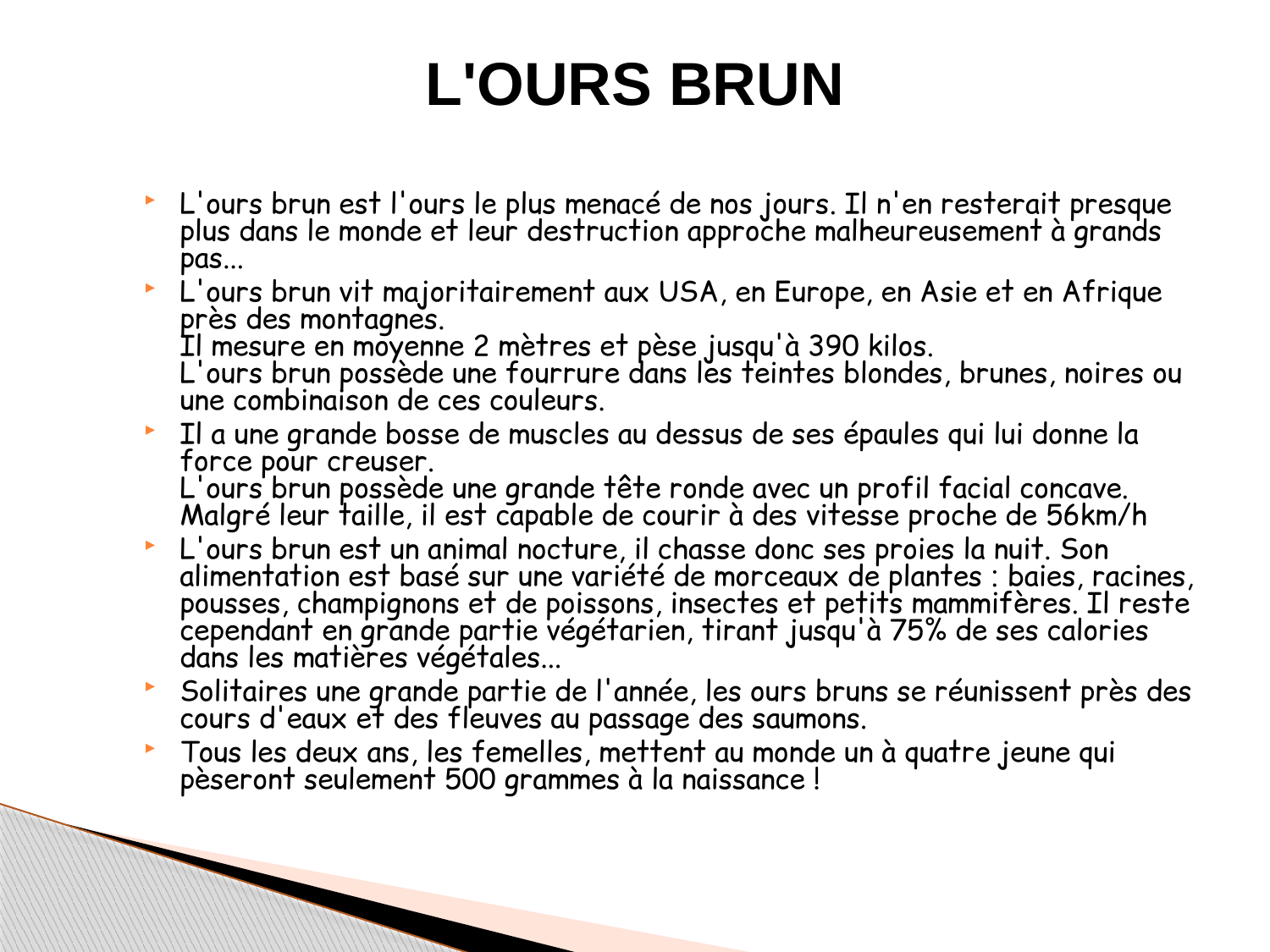

# L'OURS BRUN
L'ours brun est l'ours le plus menacé de nos jours. Il n'en resterait presque plus dans le monde et leur destruction approche malheureusement à grands pas...
L'ours brun vit majoritairement aux USA, en Europe, en Asie et en Afrique près des montagnes.
Il mesure en moyenne 2 mètres et pèse jusqu'à 390 kilos.
L'ours brun possède une fourrure dans les teintes blondes, brunes, noires ou une combinaison de ces couleurs.
Il a une grande bosse de muscles au dessus de ses épaules qui lui donne la force pour creuser.
L'ours brun possède une grande tête ronde avec un profil facial concave. Malgré leur taille, il est capable de courir à des vitesse proche de 56km/h
L'ours brun est un animal nocture, il chasse donc ses proies la nuit. Son alimentation est basé sur une variété de morceaux de plantes : baies, racines, pousses, champignons et de poissons, insectes et petits mammifères. Il reste cependant en grande partie végétarien, tirant jusqu'à 75% de ses calories dans les matières végétales...
Solitaires une grande partie de l'année, les ours bruns se réunissent près des cours d'eaux et des fleuves au passage des saumons.
Tous les deux ans, les femelles, mettent au monde un à quatre jeune qui pèseront seulement 500 grammes à la naissance !